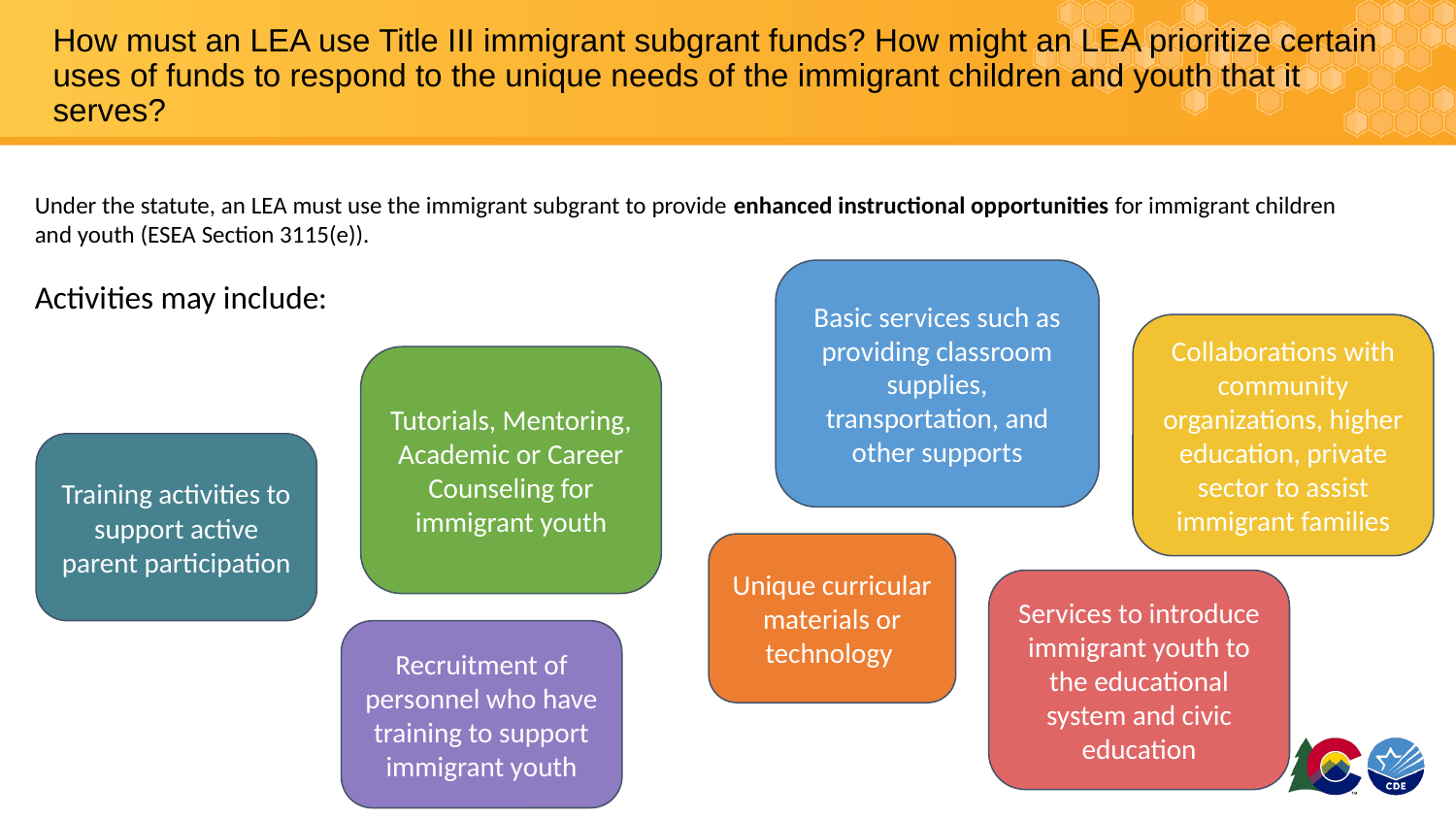

# How must an LEA use Title III immigrant subgrant funds? How might an LEA prioritize certain uses of funds to respond to the unique needs of the immigrant children and youth that it serves?
Under the statute, an LEA must use the immigrant subgrant to provide enhanced instructional opportunities for immigrant children and youth (ESEA Section 3115(e)).

Activities may include:

Basic services such as providing classroom supplies, transportation, and other supports
Collaborations with community organizations, higher education, private sector to assist immigrant families
Tutorials, Mentoring, Academic or Career Counseling for immigrant youth
Training activities to support active parent participation
Unique curricular materials or technology
Services to introduce immigrant youth to the educational system and civic education
Recruitment of personnel who have training to support immigrant youth